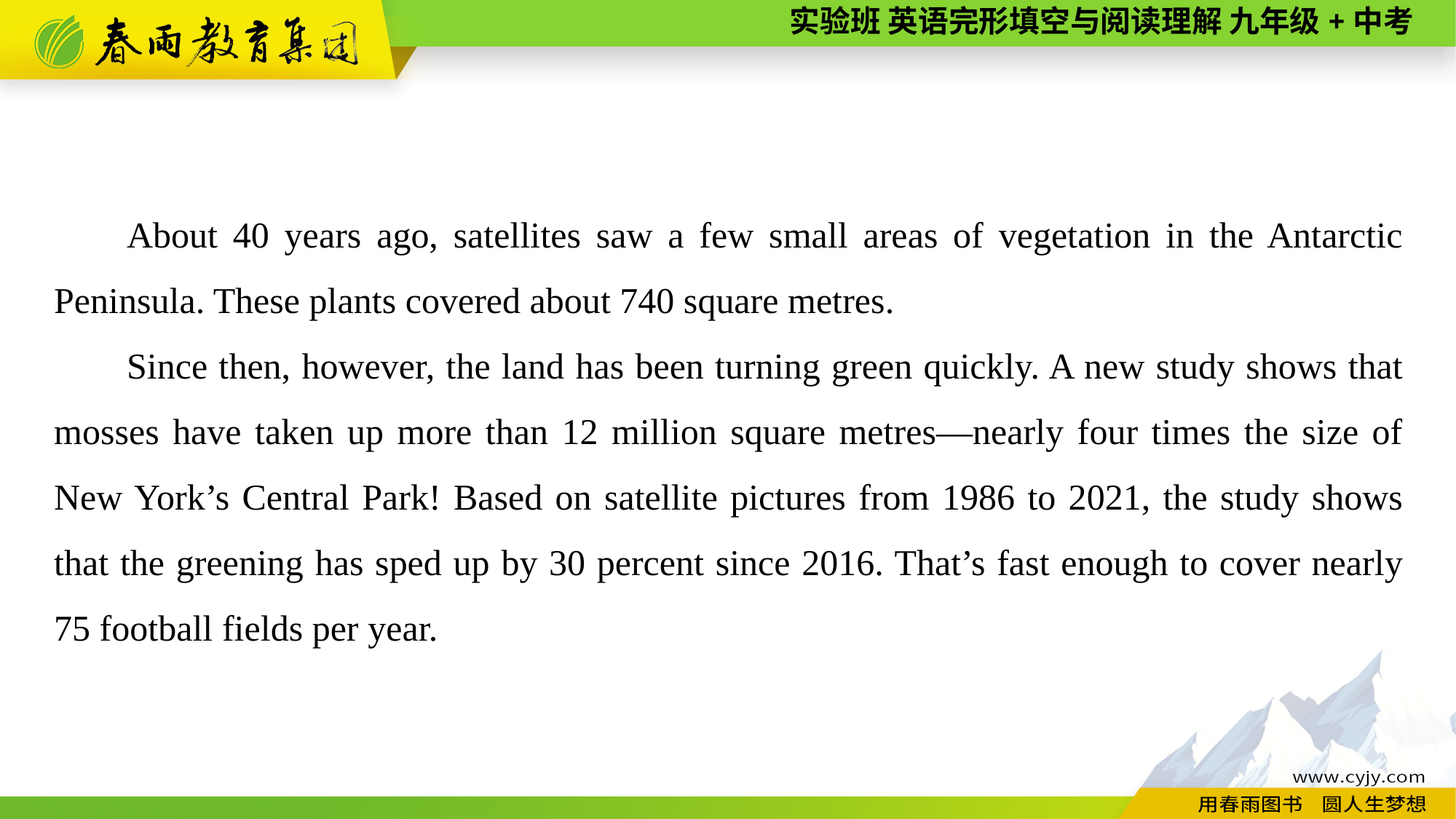

About 40 years ago, satellites saw a few small areas of vegetation in the Antarctic Peninsula. These plants covered about 740 square metres.
Since then, however, the land has been turning green quickly. A new study shows that mosses have taken up more than 12 million square metres—nearly four times the size of New York’s Central Park! Based on satellite pictures from 1986 to 2021, the study shows that the greening has sped up by 30 percent since 2016. That’s fast enough to cover nearly 75 football fields per year.